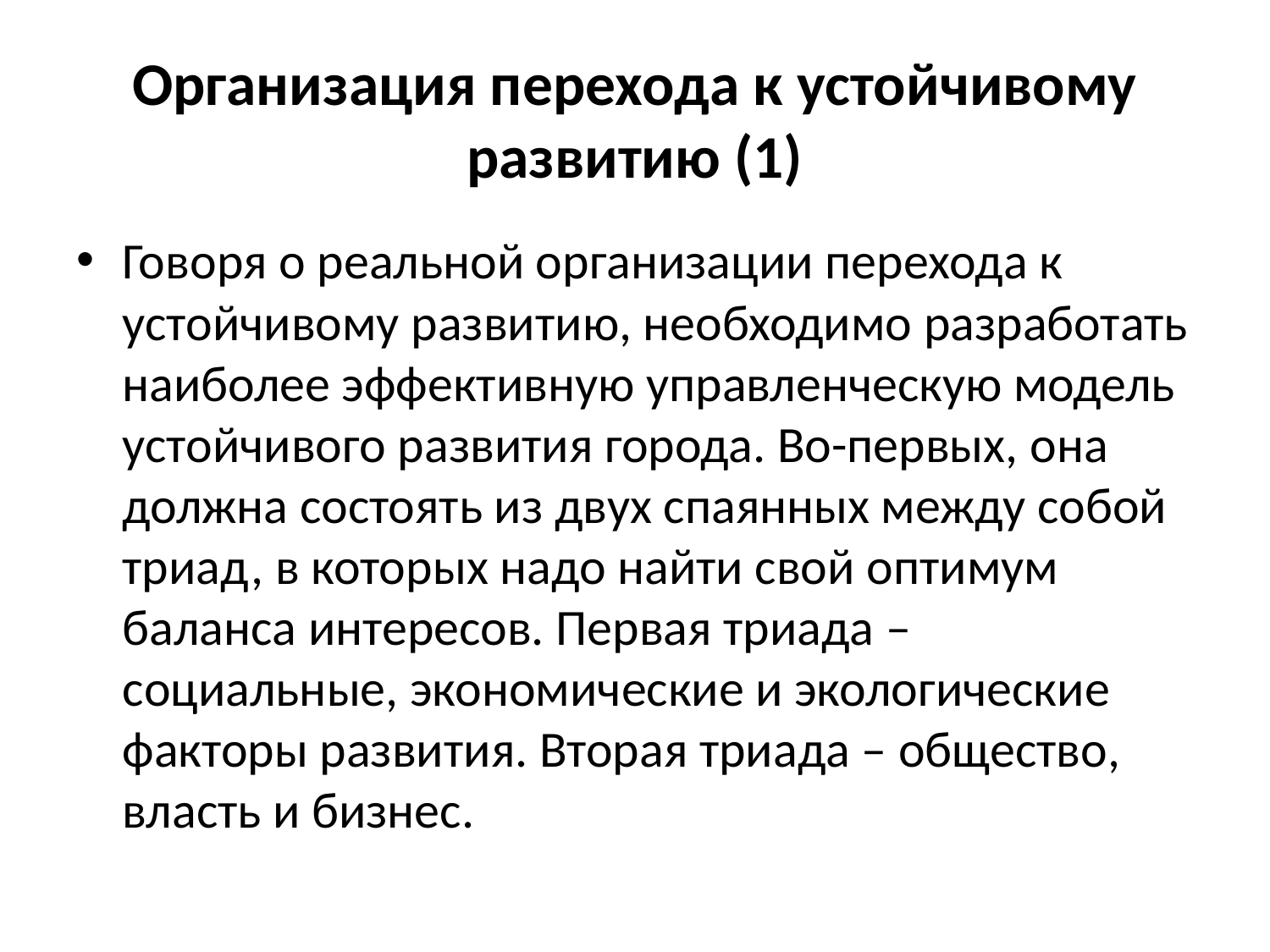

# Организация перехода к устойчивому развитию (1)
Говоря о реальной организации перехода к устойчивому развитию, необходимо разработать наиболее эффективную управленческую модель устойчивого развития города. Во-первых, она должна состоять из двух спаянных между собой триад, в которых надо найти свой оптимум баланса интересов. Первая триада – социальные, экономические и экологические факторы развития. Вторая триада – общество, власть и бизнес.